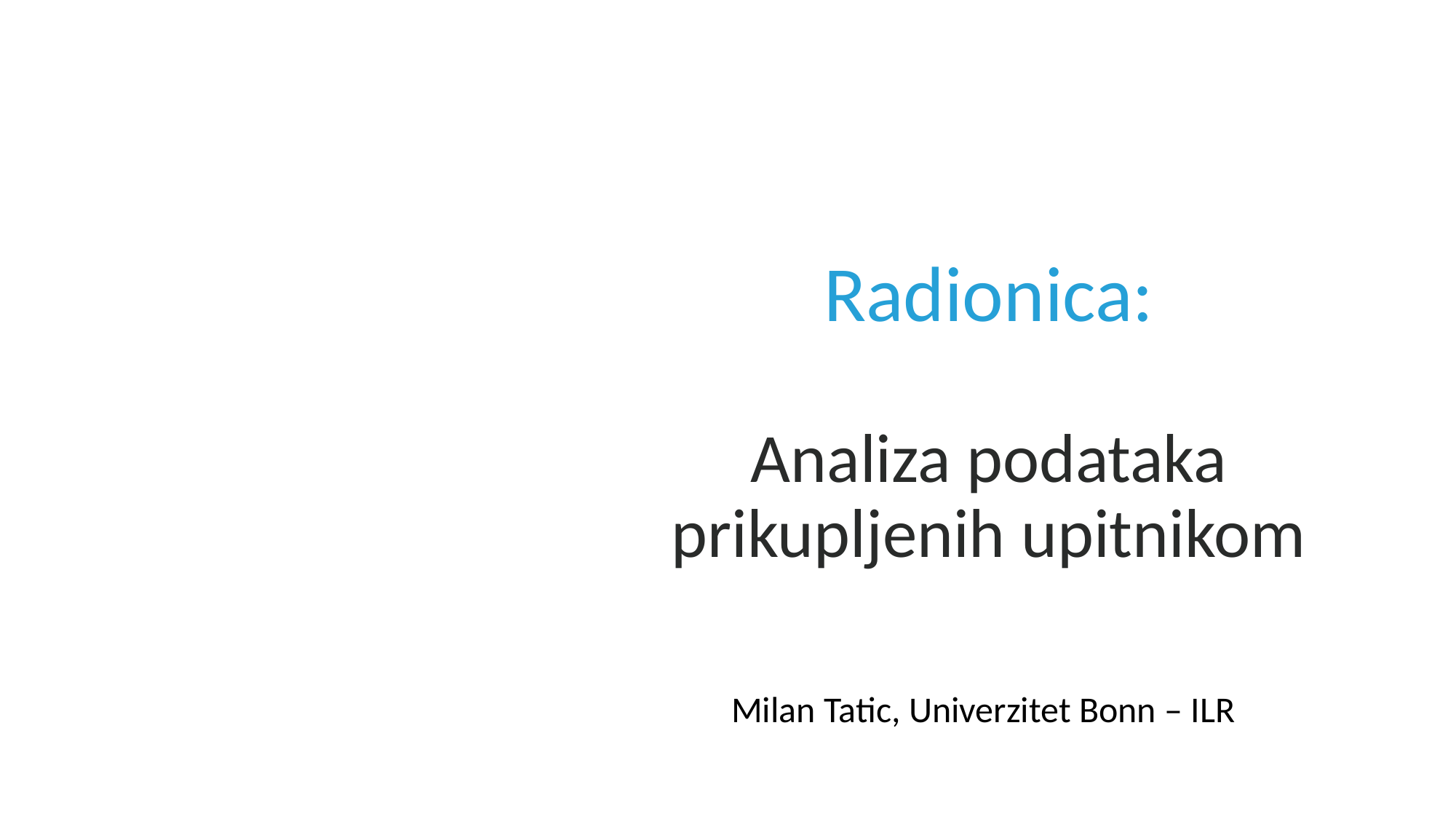

# Radionica: Analiza podataka prikupljenih upitnikom
Milan Tatic, Univerzitet Bonn – ILR